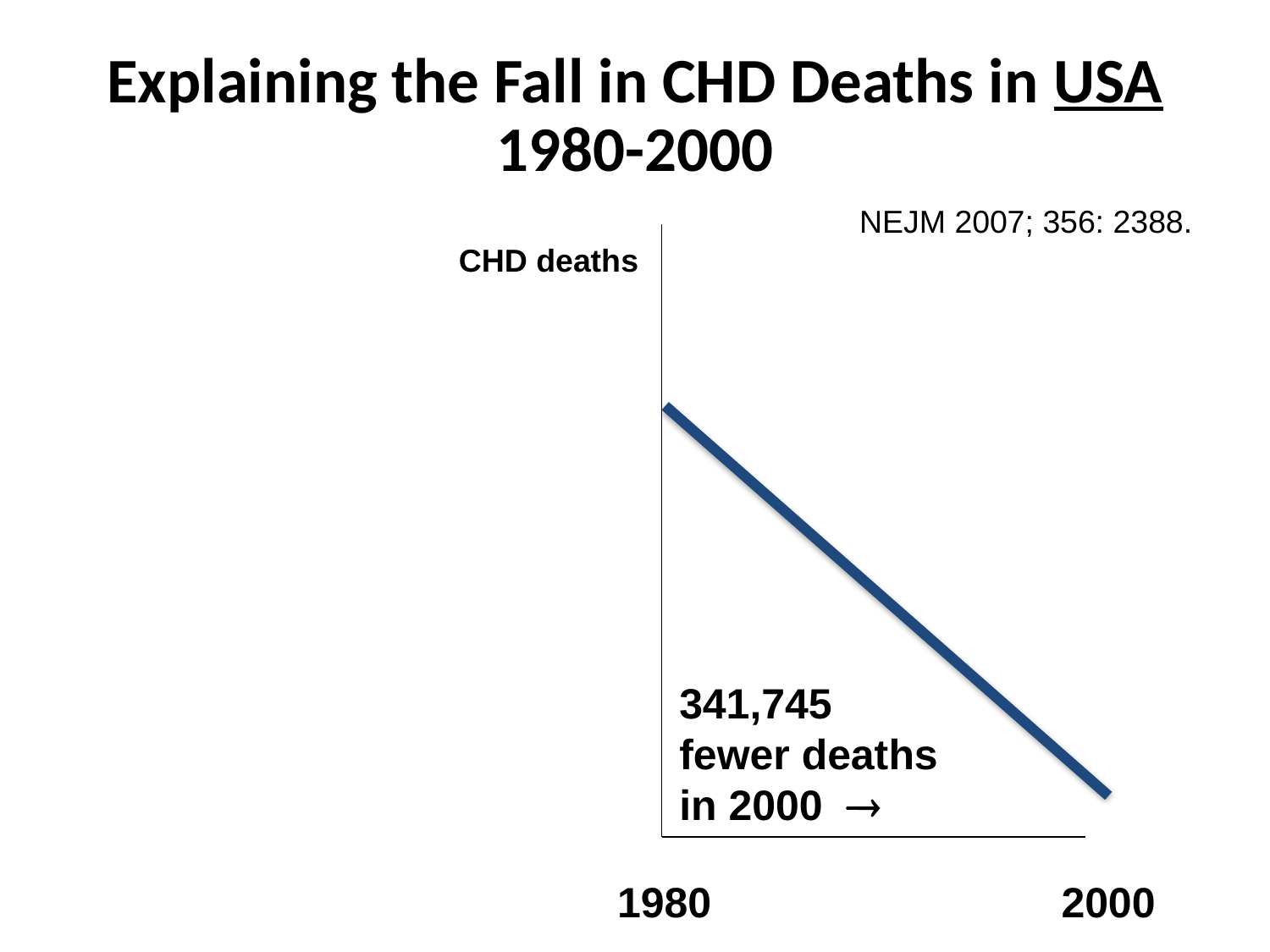

# Explaining the Fall in CHD Deaths in USA 1980-2000
NEJM 2007; 356: 2388.

CHD deaths
341,745
fewer deaths
in 2000  →
1980
2000